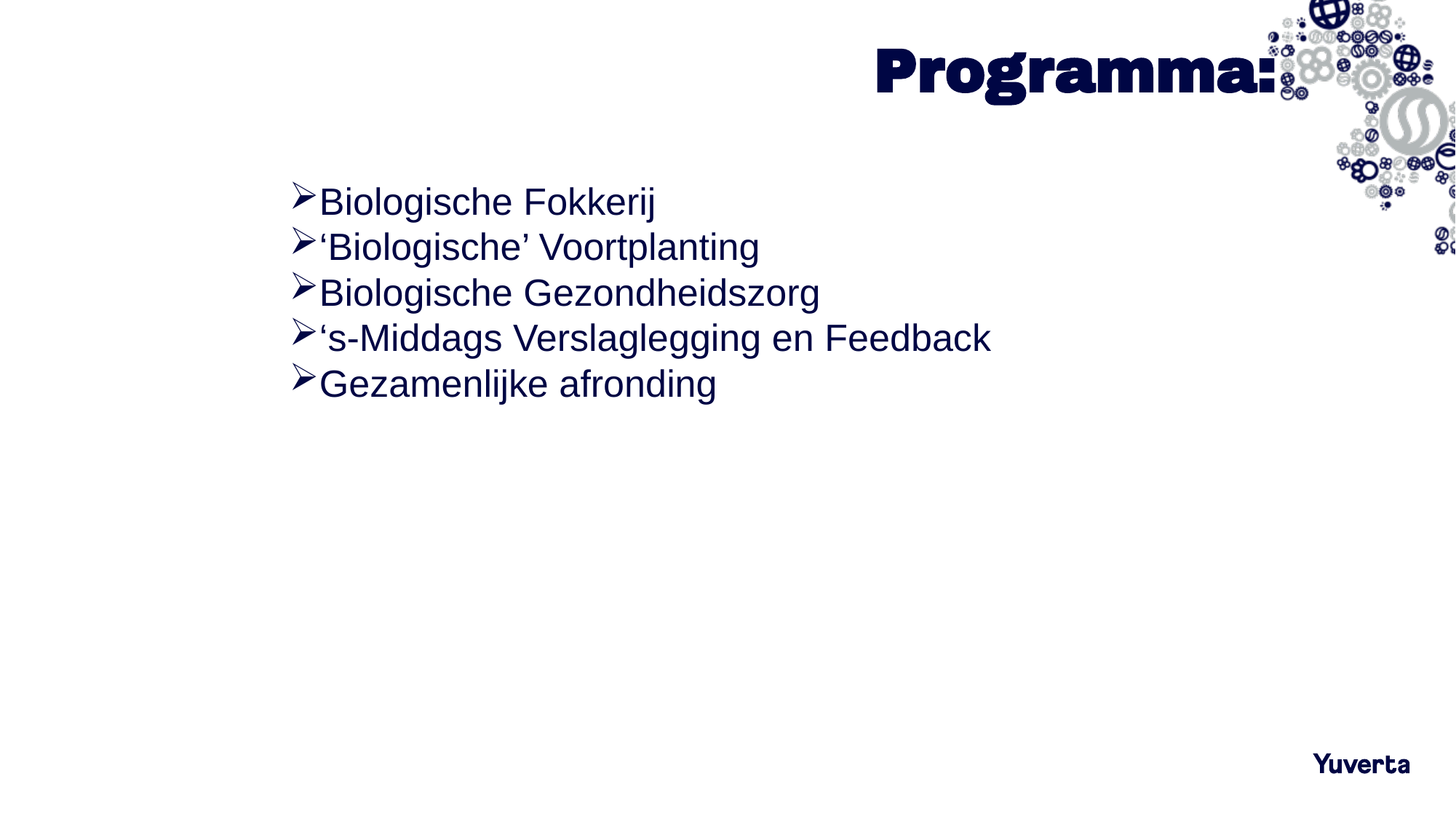

# Programma:
Biologische Fokkerij
‘Biologische’ Voortplanting
Biologische Gezondheidszorg
‘s-Middags Verslaglegging en Feedback
Gezamenlijke afronding